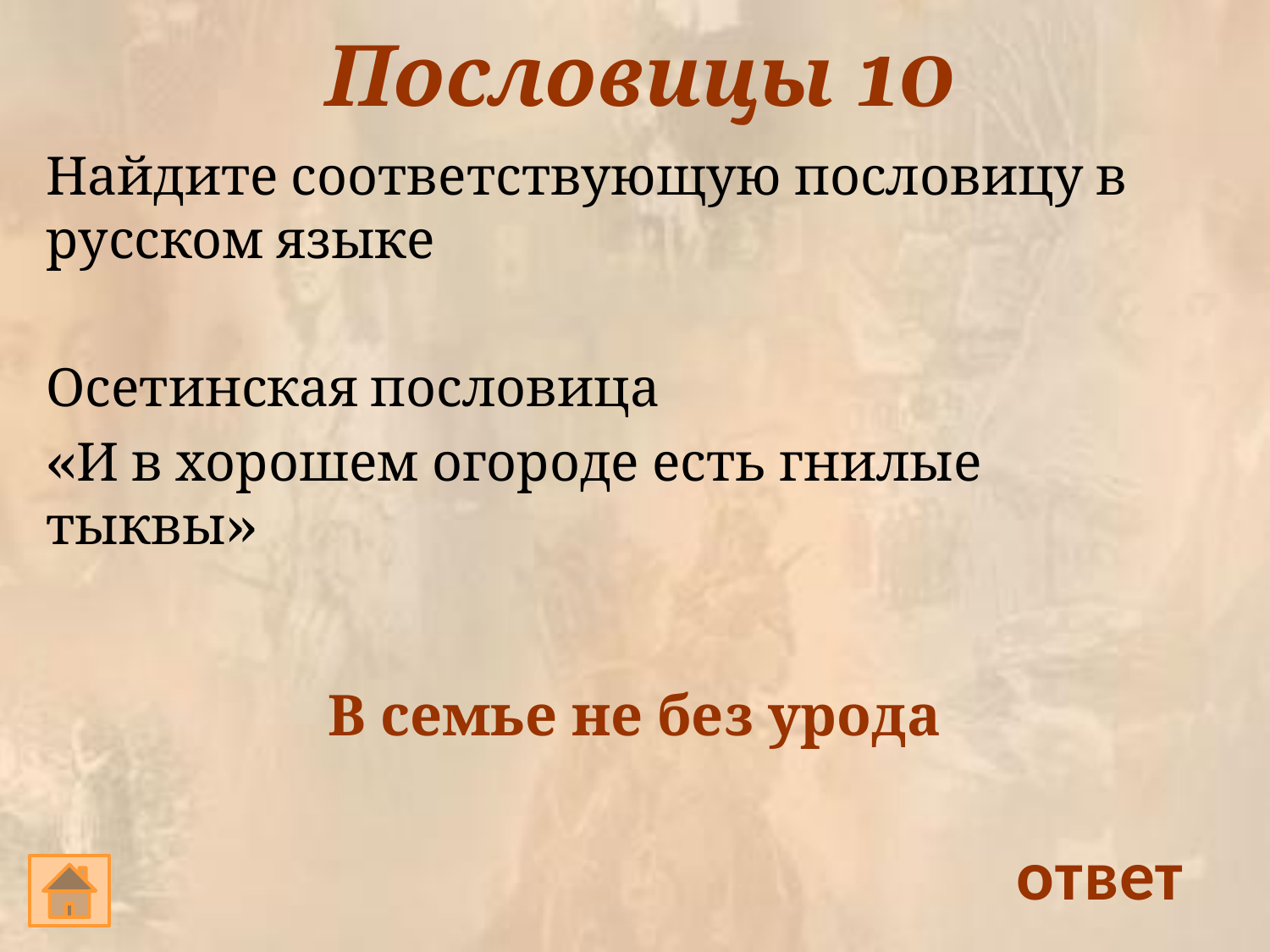

# Пословицы 10
Найдите соответствующую пословицу в русском языке

Осетинская пословица
«И в хорошем огороде есть гнилые тыквы»
В семье не без урода
ответ